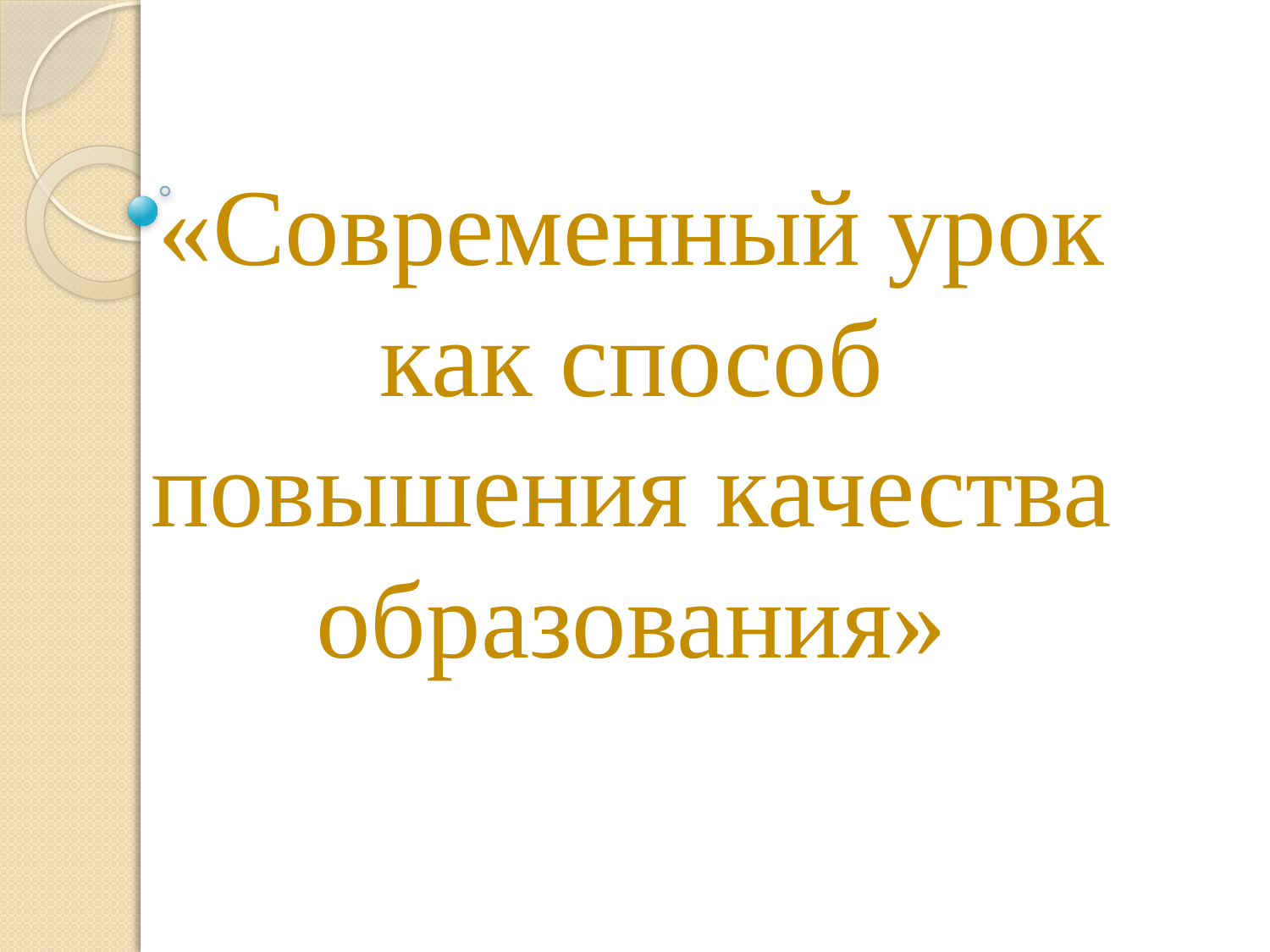

#
«Современный урок как способ повышения качества образования»